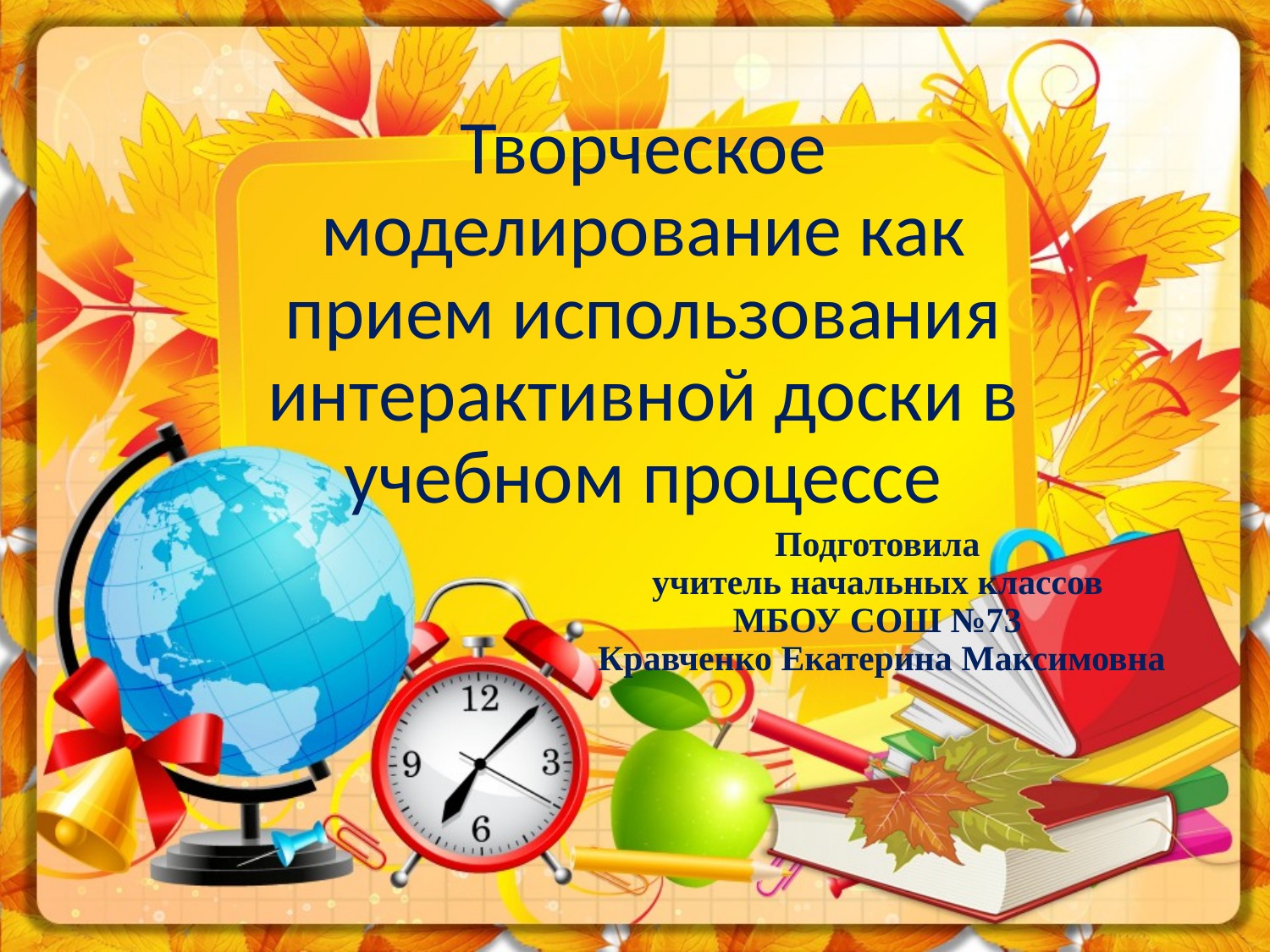

# Творческое моделирование как прием использования интерактивной доски в учебном процессе
Подготовила
учитель начальных классов
МБОУ СОШ №73
Кравченко Екатерина Максимовна